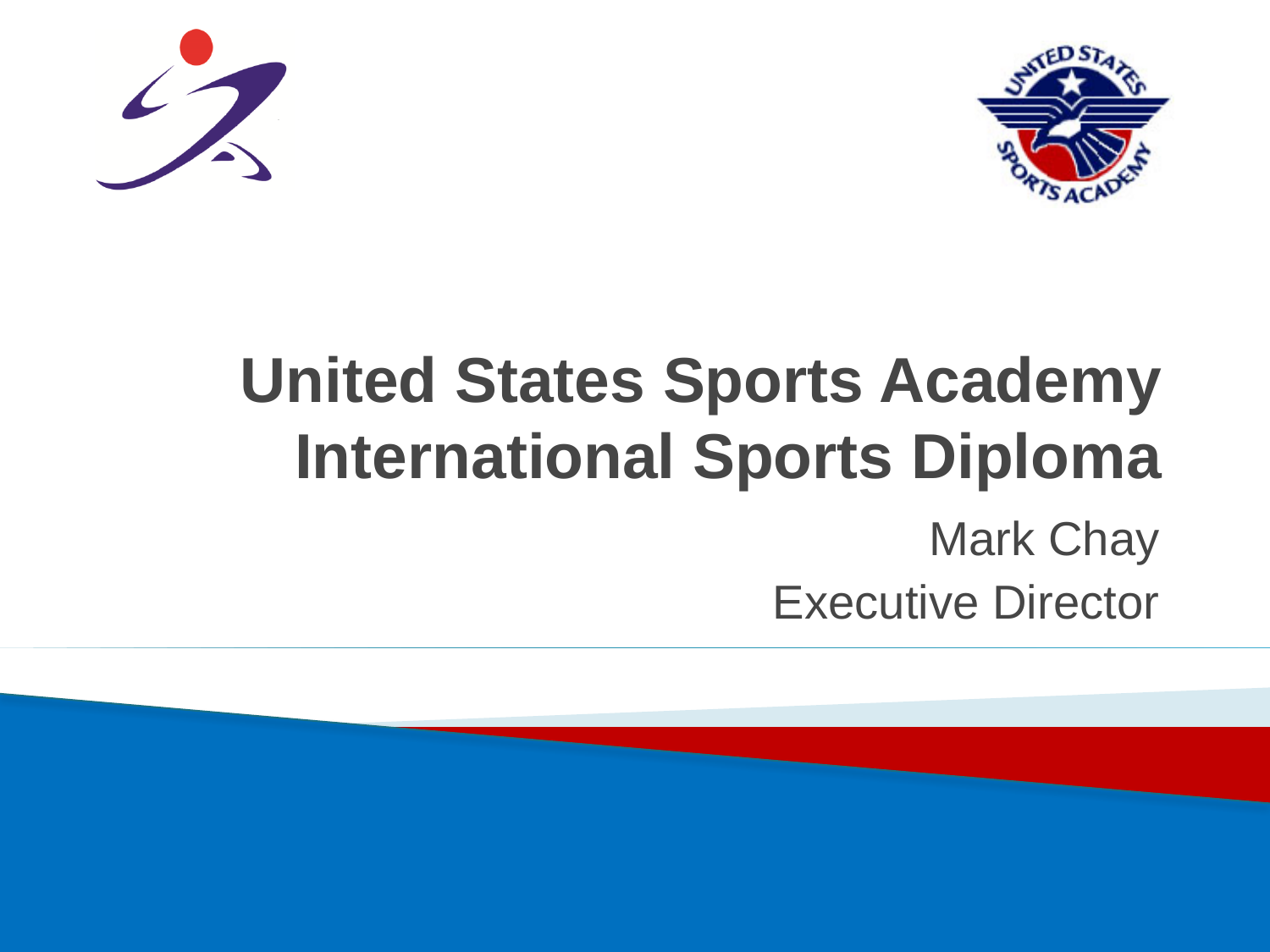

# United States Sports Academy International Sports Diploma
Mark Chay
Executive Director